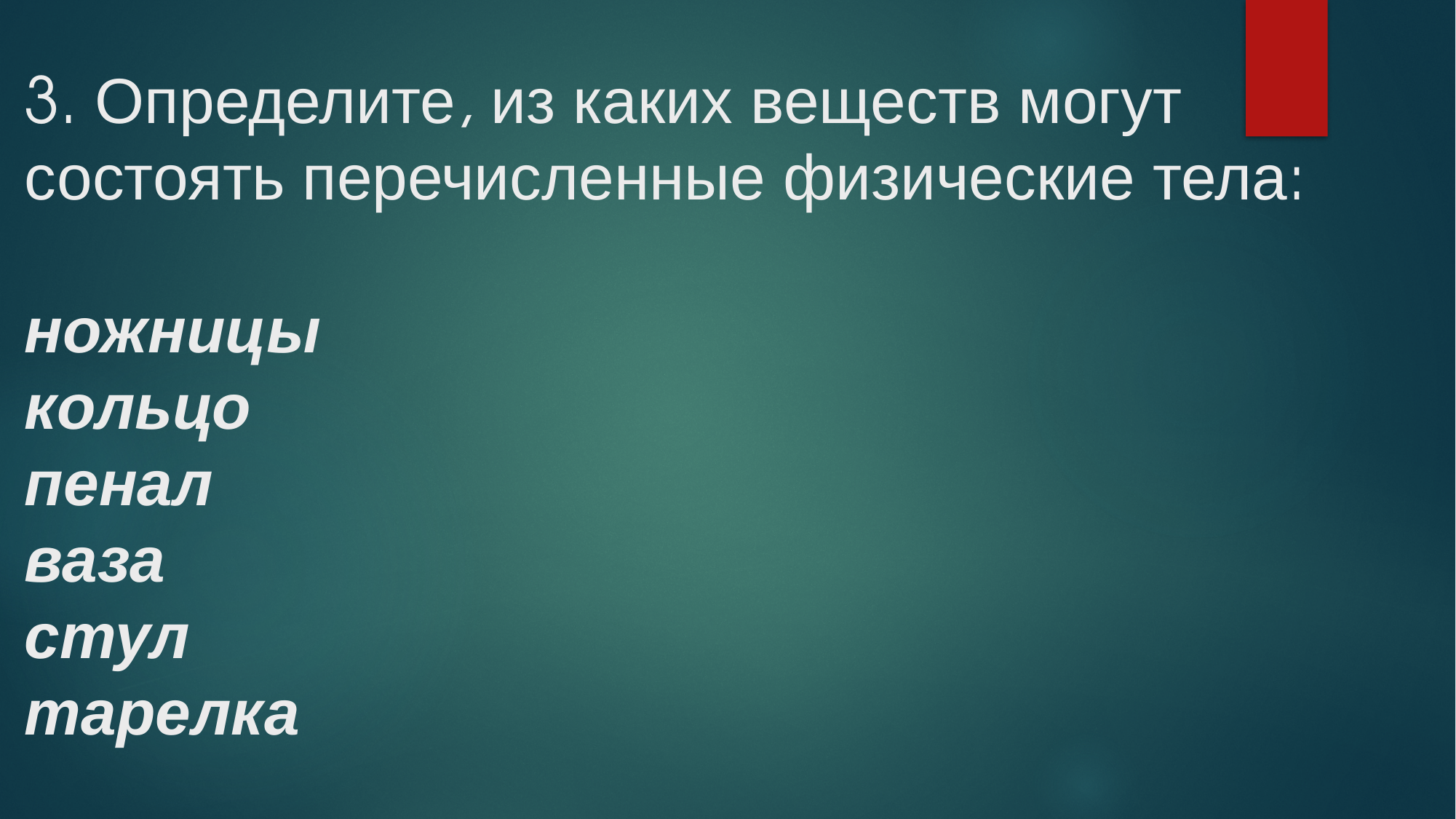

# 3. Определите, из каких веществ могут состоять перечисленные физические тела: ножницы кольцо пенал ваза стул тарелка